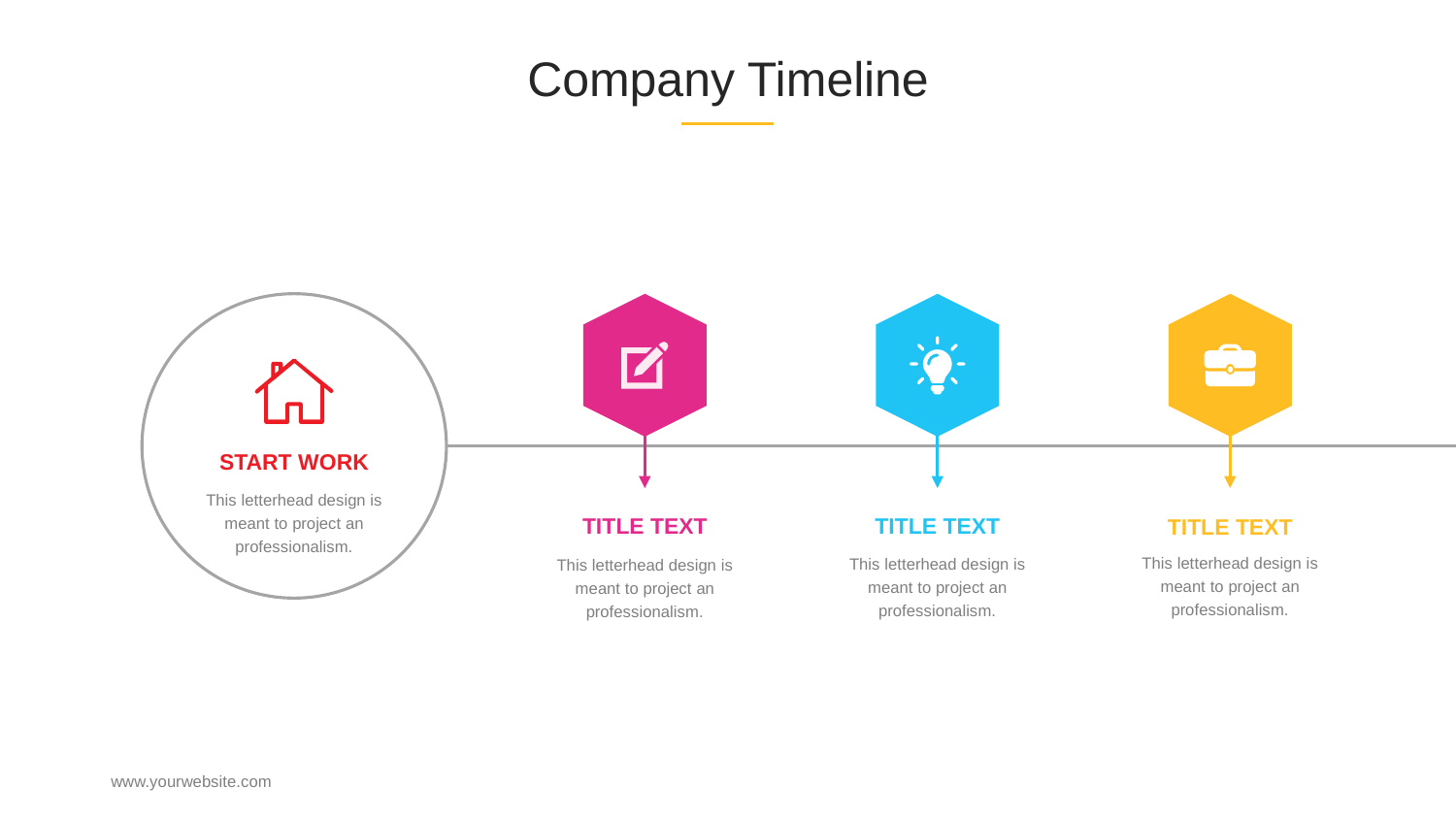

# Company Timeline

START WORK
This letterhead design is meant to project an professionalism.
TITLE TEXT
TITLE TEXT
TITLE TEXT
This letterhead design is meant to project an professionalism.
This letterhead design is meant to project an professionalism.
This letterhead design is meant to project an professionalism.
www.yourwebsite.com
9